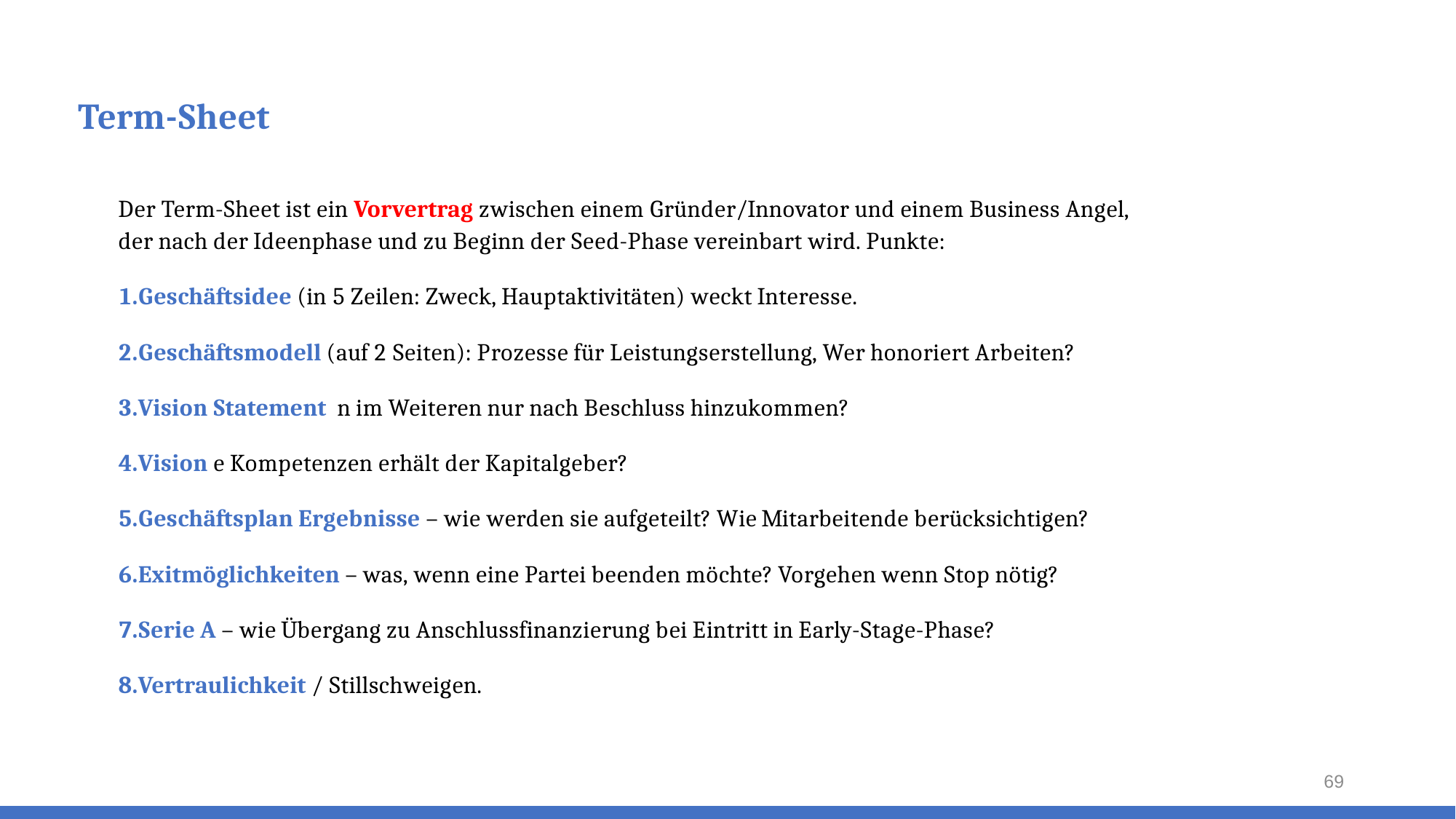

# Term-Sheet
Der Term-Sheet ist ein Vorvertrag zwischen einem Gründer/Innovator und einem Business Angel, der nach der Ideenphase und zu Beginn der Seed-Phase vereinbart wird. Punkte:
Geschäftsidee (in 5 Zeilen: Zweck, Hauptaktivitäten) weckt Interesse.
Geschäftsmodell (auf 2 Seiten): Prozesse für Leistungserstellung, Wer honoriert Arbeiten?
Vision Statement  n im Weiteren nur nach Beschluss hinzukommen?
Vision e Kompetenzen erhält der Kapitalgeber?
Geschäftsplan Ergebnisse – wie werden sie aufgeteilt? Wie Mitarbeitende berücksichtigen?
Exitmöglichkeiten – was, wenn eine Partei beenden möchte? Vorgehen wenn Stop nötig?
Serie A – wie Übergang zu Anschlussfinanzierung bei Eintritt in Early-Stage-Phase?
Vertraulichkeit / Stillschweigen.

69